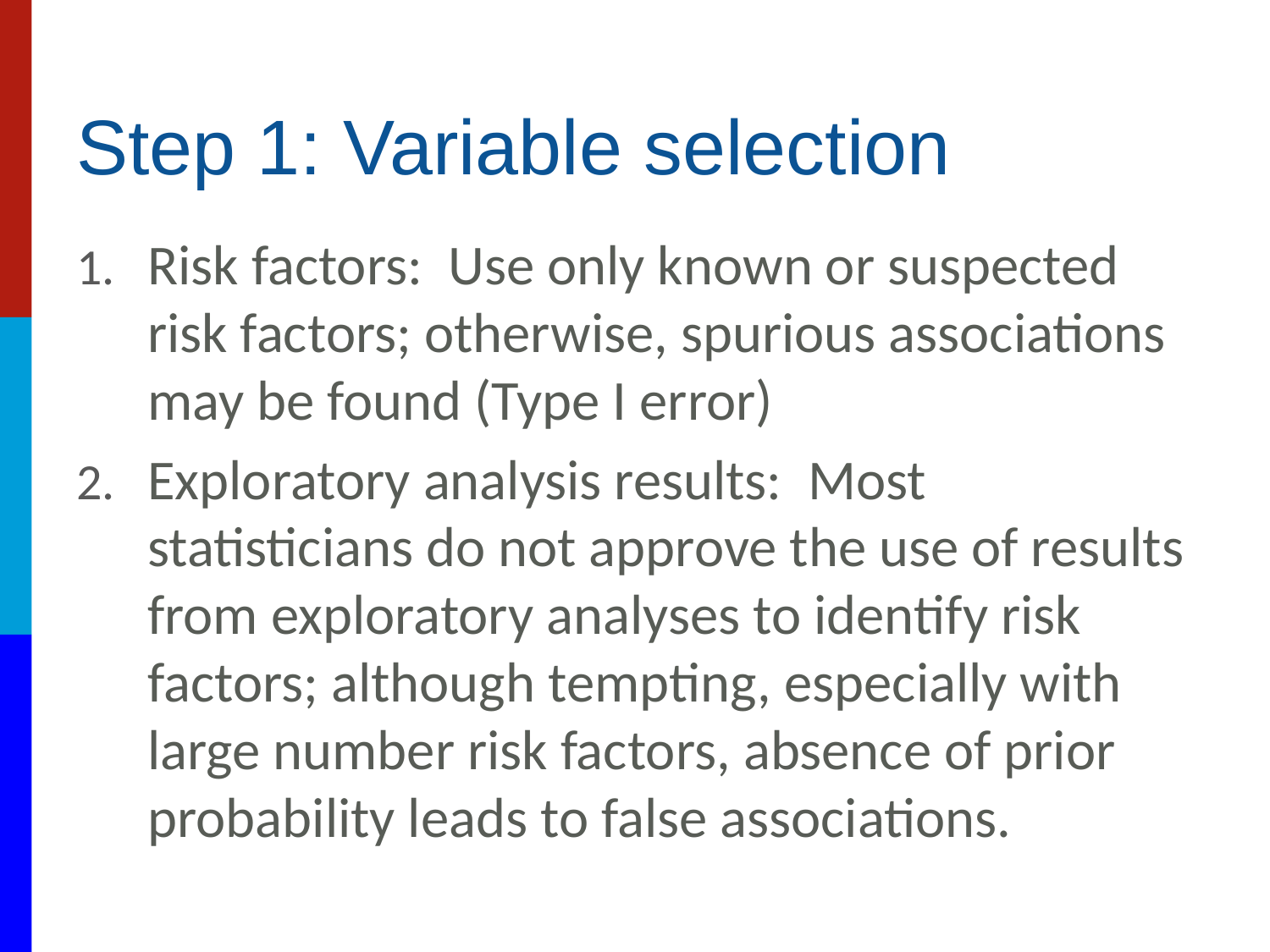

# Step 1: Variable selection
Risk factors:  Use only known or suspected risk factors; otherwise, spurious associations may be found (Type I error)
Exploratory analysis results:  Most statisticians do not approve the use of results from exploratory analyses to identify risk factors; although tempting, especially with large number risk factors, absence of prior probability leads to false associations.